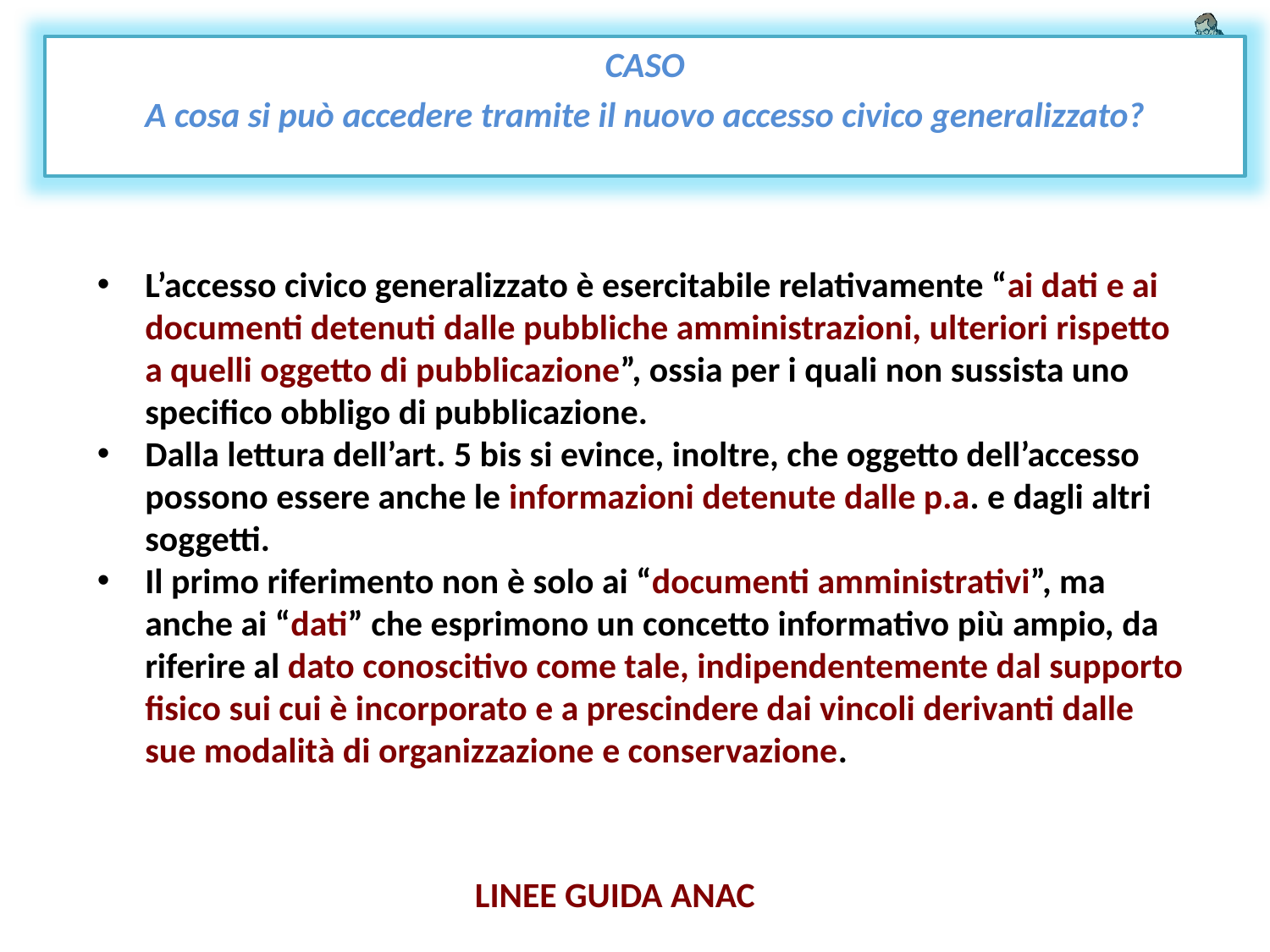

CASO
A cosa si può accedere tramite il nuovo accesso civico generalizzato?
L’accesso civico generalizzato è esercitabile relativamente “ai dati e ai documenti detenuti dalle pubbliche amministrazioni, ulteriori rispetto a quelli oggetto di pubblicazione”, ossia per i quali non sussista uno specifico obbligo di pubblicazione.
Dalla lettura dell’art. 5 bis si evince, inoltre, che oggetto dell’accesso possono essere anche le informazioni detenute dalle p.a. e dagli altri soggetti.
Il primo riferimento non è solo ai “documenti amministrativi”, ma anche ai “dati” che esprimono un concetto informativo più ampio, da riferire al dato conoscitivo come tale, indipendentemente dal supporto fisico sui cui è incorporato e a prescindere dai vincoli derivanti dalle sue modalità di organizzazione e conservazione.
LINEE GUIDA ANAC